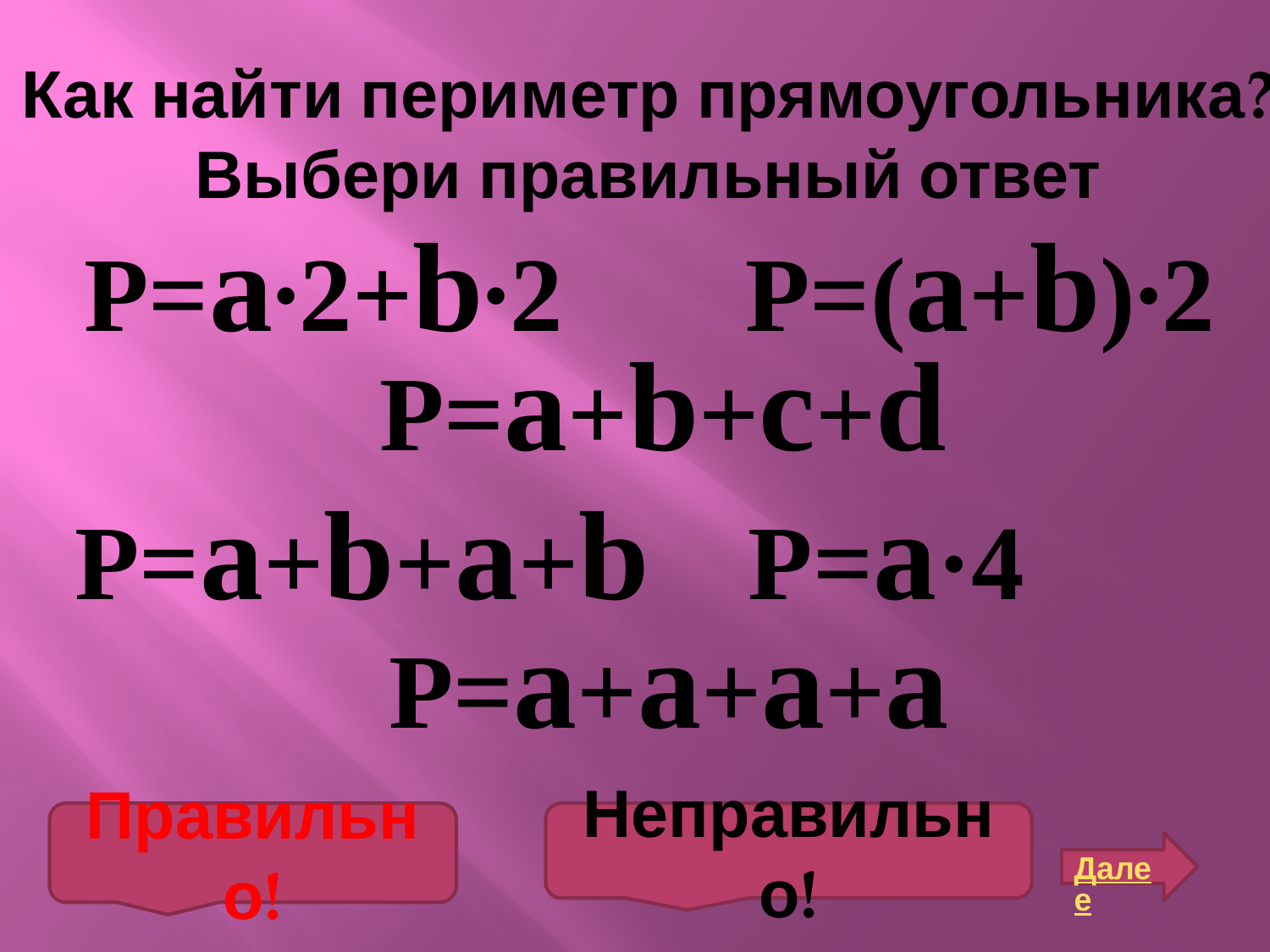

Как найти периметр прямоугольника?
Выбери правильный ответ
P=a∙2+b∙2
P=(a+b)∙2
P=a+b+c+d
P=a+b+a+b
P=a·4
P=a+a+a+a
Правильно!
Неправильно!
Далее